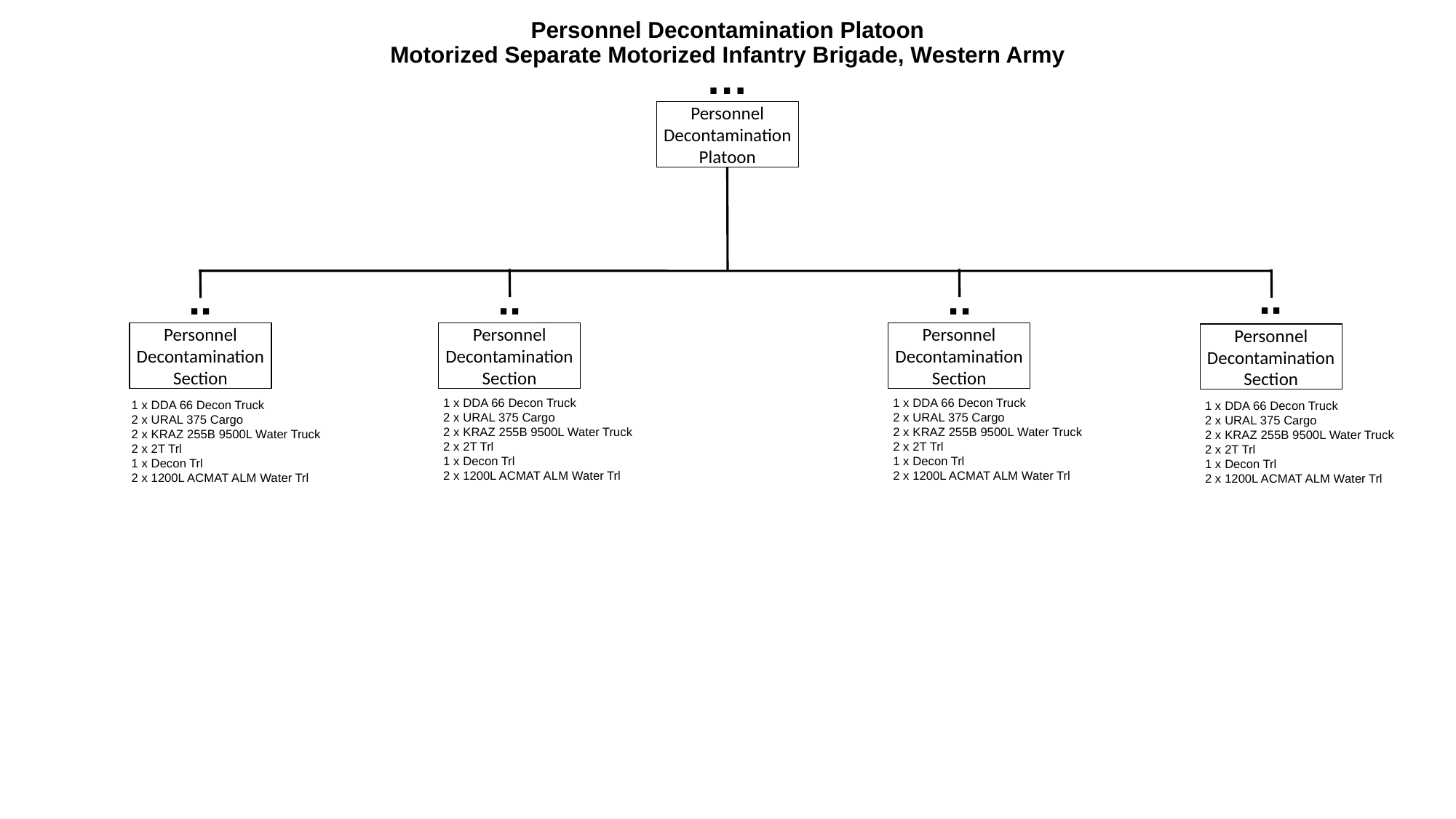

# Personnel Decontamination Platoon Motorized Separate Motorized Infantry Brigade, Western Army
…
Personnel Decontamination
Platoon
..
..
..
..
Personnel Decontamination
Section
Personnel Decontamination
Section
Personnel Decontamination
Section
Personnel Decontamination
Section
1 x DDA 66 Decon Truck
2 x URAL 375 Cargo
2 x KRAZ 255B 9500L Water Truck
2 x 2T Trl
1 x Decon Trl
2 x 1200L ACMAT ALM Water Trl
1 x DDA 66 Decon Truck
2 x URAL 375 Cargo
2 x KRAZ 255B 9500L Water Truck
2 x 2T Trl
1 x Decon Trl
2 x 1200L ACMAT ALM Water Trl

1 x DDA 66 Decon Truck
2 x URAL 375 Cargo
2 x KRAZ 255B 9500L Water Truck
2 x 2T Trl
1 x Decon Trl
2 x 1200L ACMAT ALM Water Trl
1 x DDA 66 Decon Truck
2 x URAL 375 Cargo
2 x KRAZ 255B 9500L Water Truck
2 x 2T Trl
1 x Decon Trl
2 x 1200L ACMAT ALM Water Trl